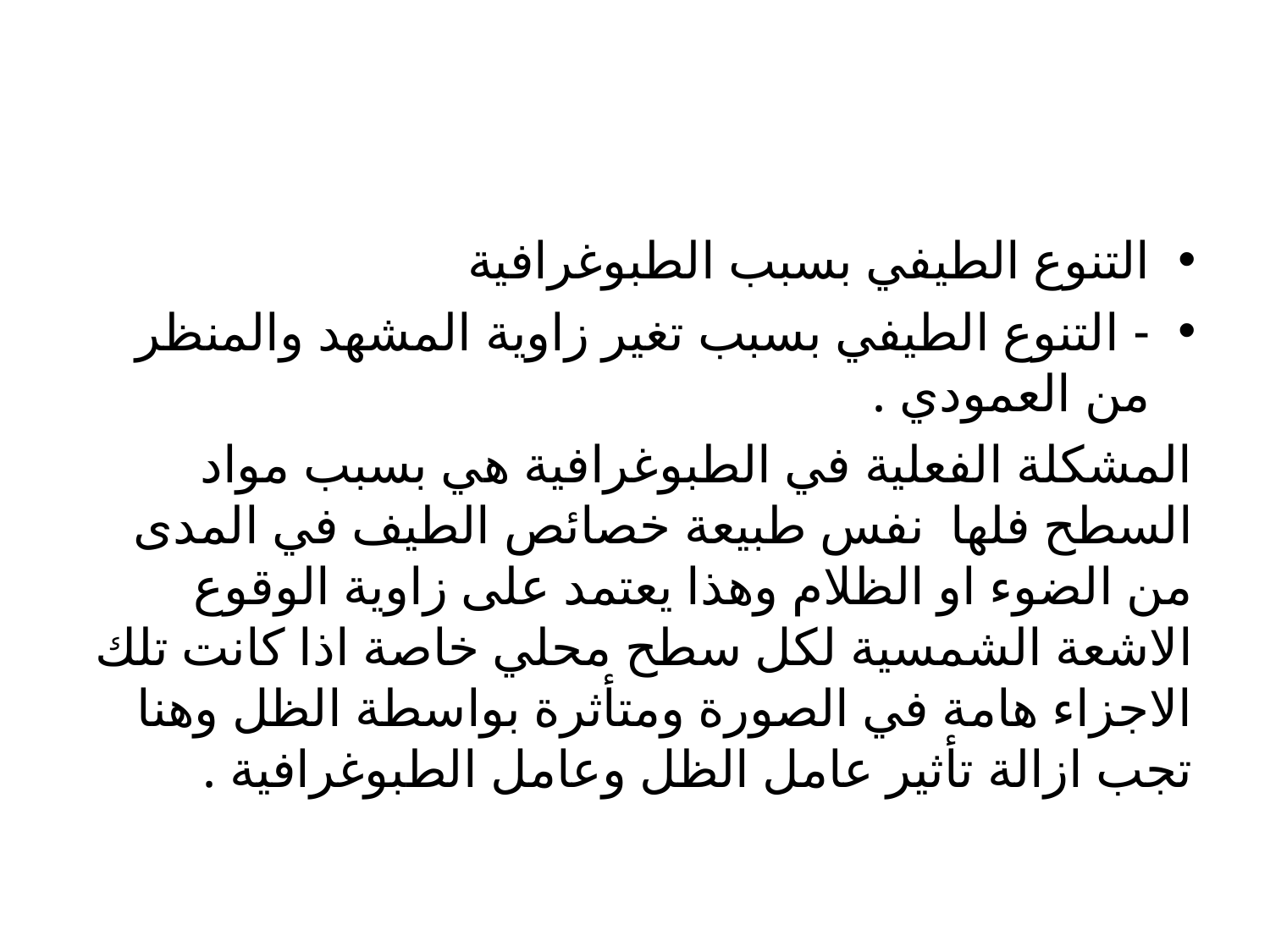

التنوع الطيفي بسبب الطبوغرافية
- التنوع الطيفي بسبب تغير زاوية المشهد والمنظر من العمودي .
المشكلة الفعلية في الطبوغرافية هي بسبب مواد السطح فلها  نفس طبيعة خصائص الطيف في المدى من الضوء او الظلام وهذا يعتمد على زاوية الوقوع الاشعة الشمسية لكل سطح محلي خاصة اذا كانت تلك الاجزاء هامة في الصورة ومتأثرة بواسطة الظل وهنا تجب ازالة تأثير عامل الظل وعامل الطبوغرافية .